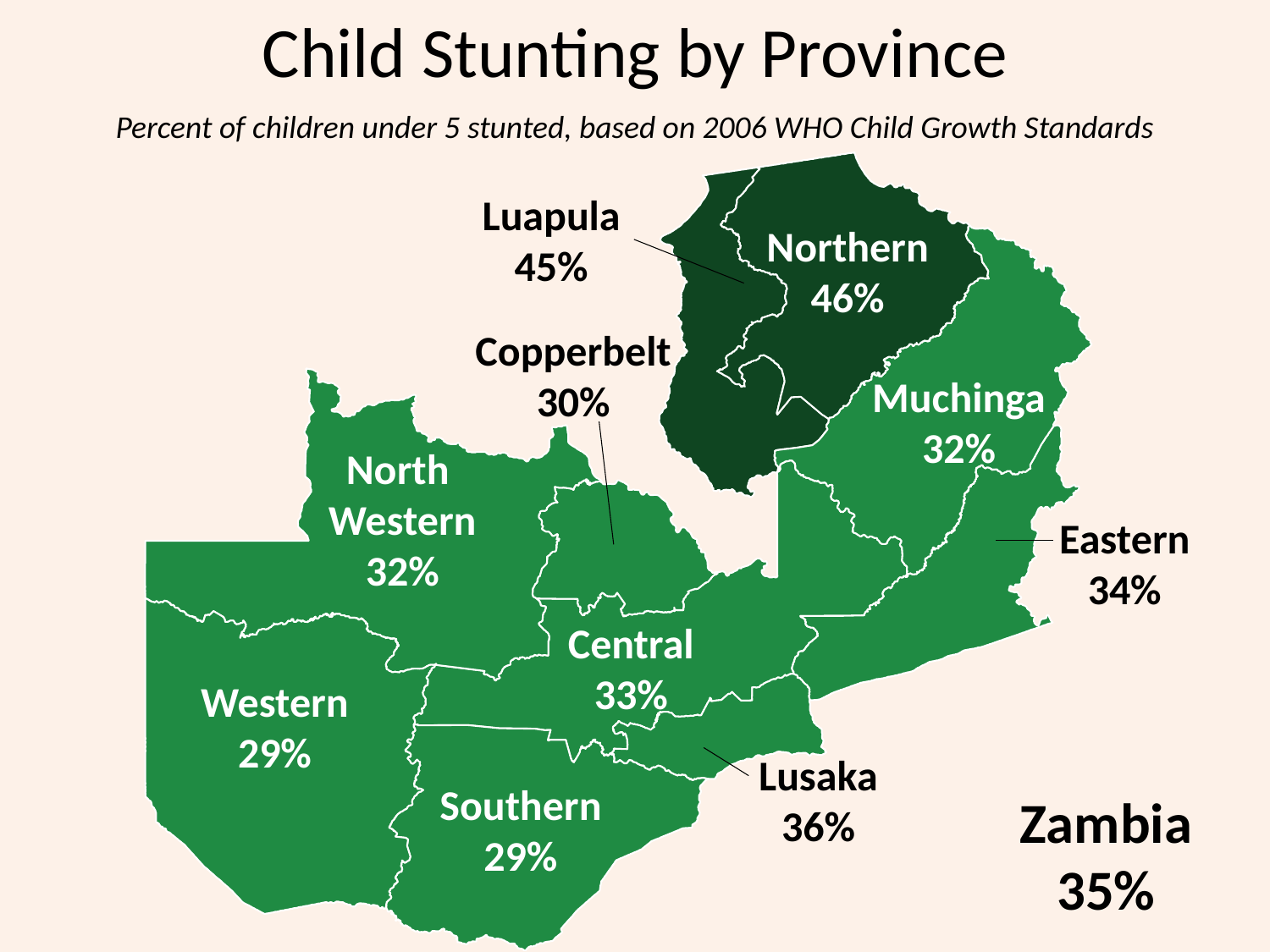

# Child Stunting by Province
Percent of children under 5 stunted, based on 2006 WHO Child Growth Standards

Luapula
45%
Northern
46%
Copperbelt
30%
Muchinga
32%
North
Western
32%
Eastern
34%
Central
33%
Western
29%
Lusaka
36%
Southern
29%
Zambia
35%